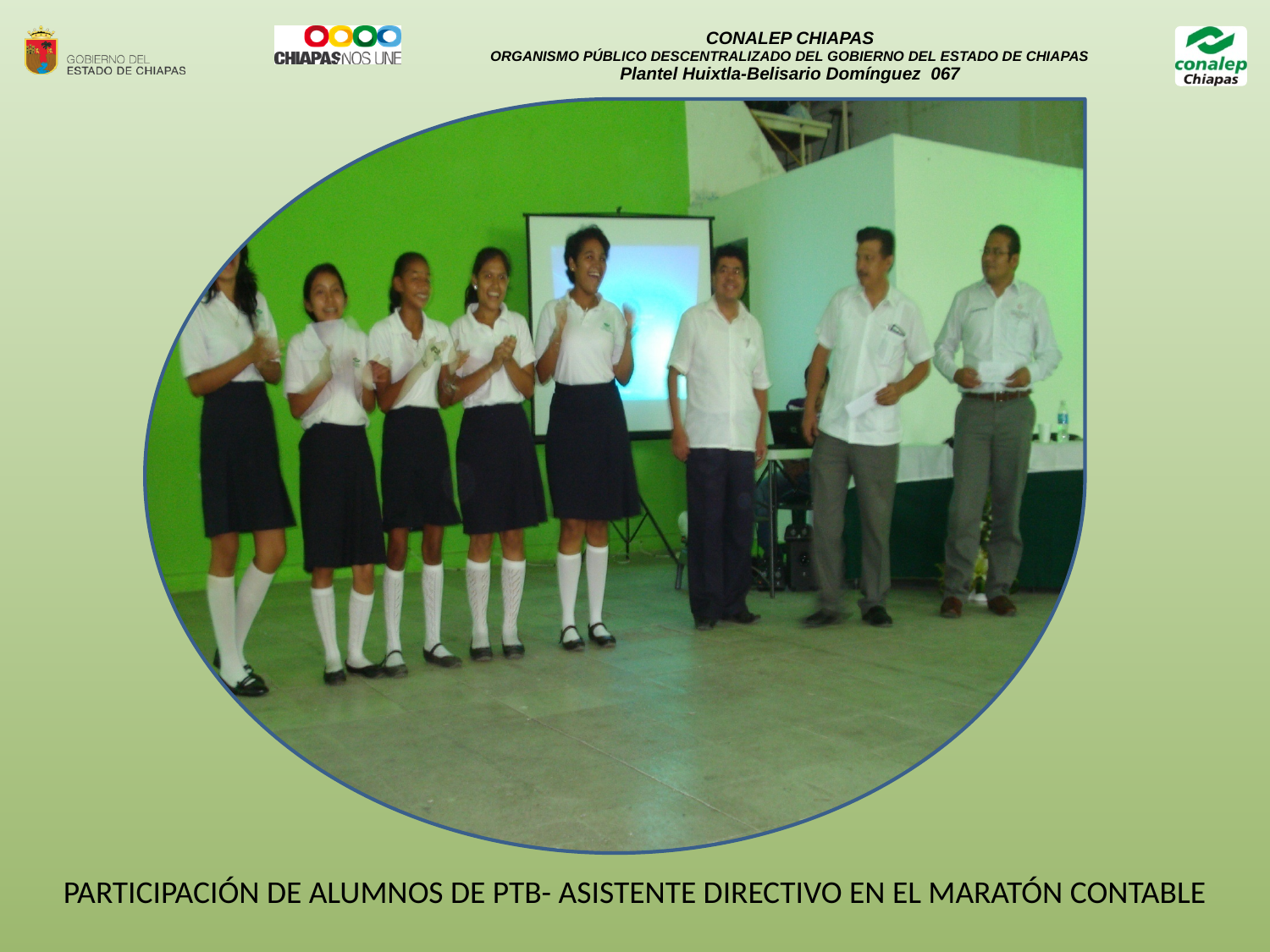

PARTICIPACIÓN DE ALUMNOS DE PTB- ASISTENTE DIRECTIVO EN EL MARATÓN CONTABLE